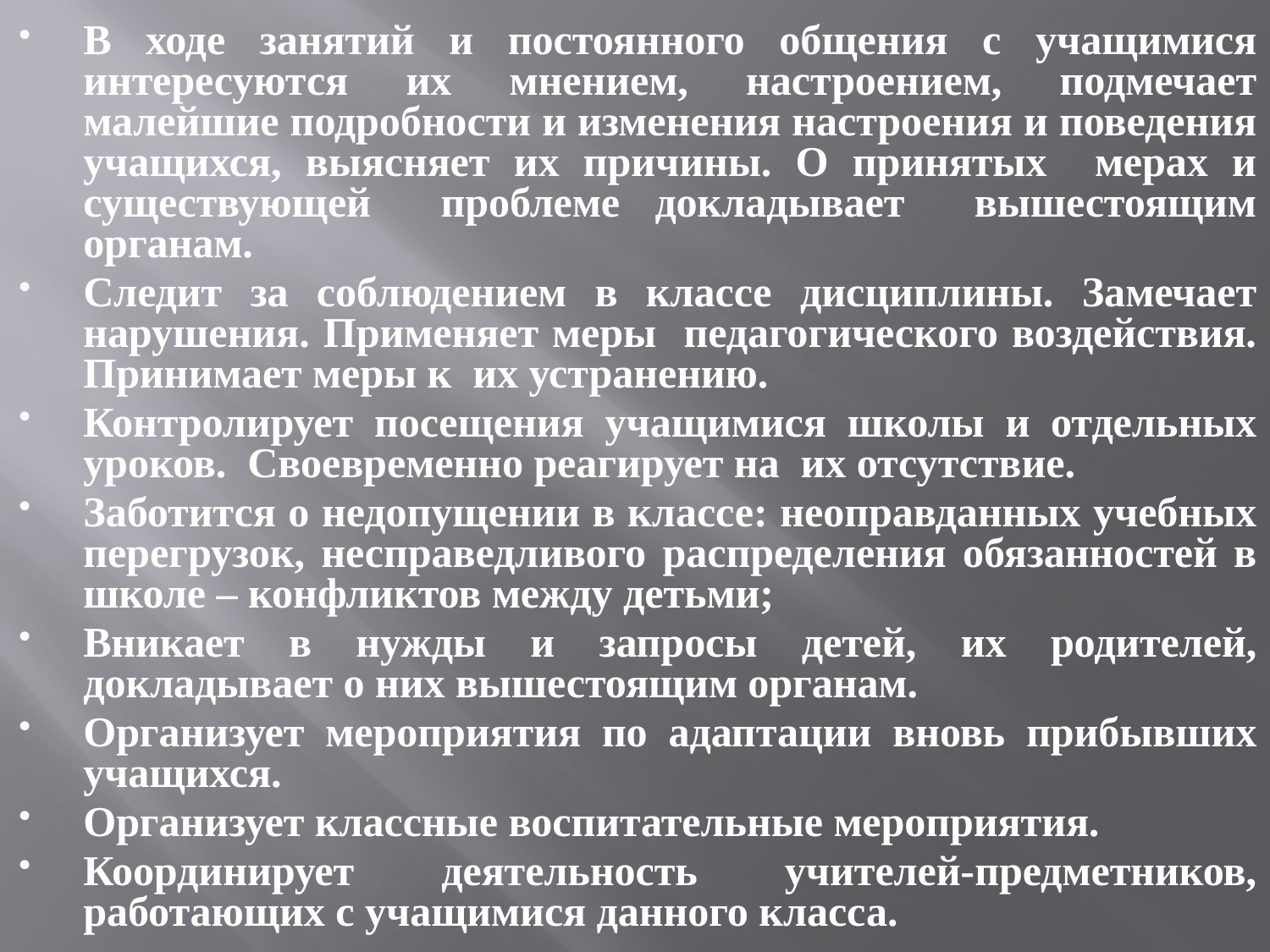

В ходе занятий и постоянного общения с учащимися интересуются их мнением, настроением, подмечает малейшие подробности и изменения настроения и поведения учащихся, выясняет их причины. О принятых  мерах и существующей  проблеме докладывает  вышестоящим органам.
Следит за соблюдением в классе дисциплины. Замечает нарушения. Применяет меры  педагогического воздействия. Принимает меры к  их устранению.
Контролирует посещения учащимися школы и отдельных уроков.  Своевременно реагирует на  их отсутствие.
Заботится о недопущении в классе: неоправданных учебных перегрузок, несправедливого распределения обязанностей в школе – конфликтов между детьми;
Вникает в нужды и запросы детей, их родителей, докладывает о них вышестоящим органам.
Организует мероприятия по адаптации вновь прибывших учащихся.
Организует классные воспитательные мероприятия.
Координирует деятельность учителей-предметников, работающих с учащимися данного класса.